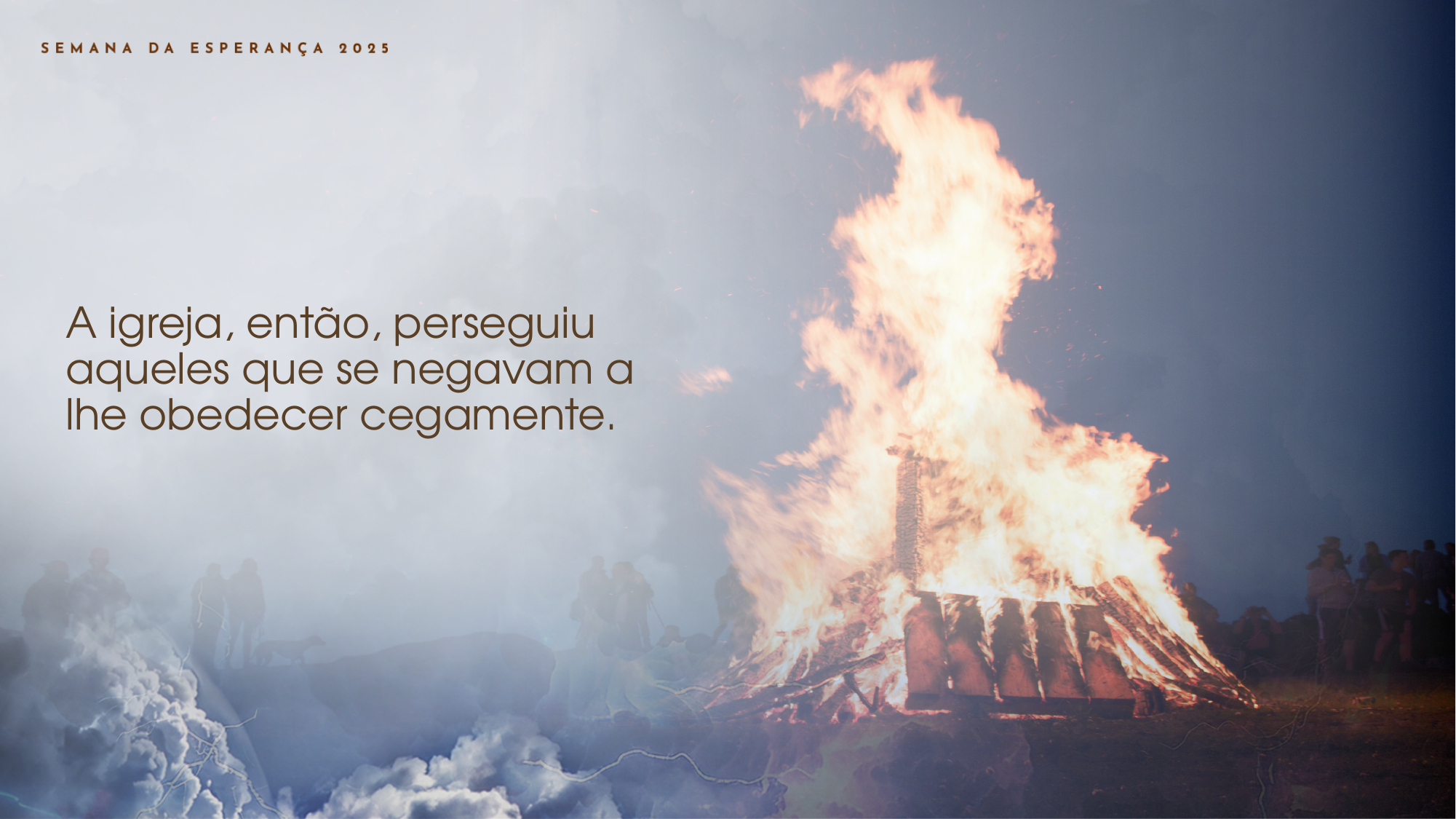

A igreja, então, perseguiu aqueles que se negavam a lhe obedecer cegamente.